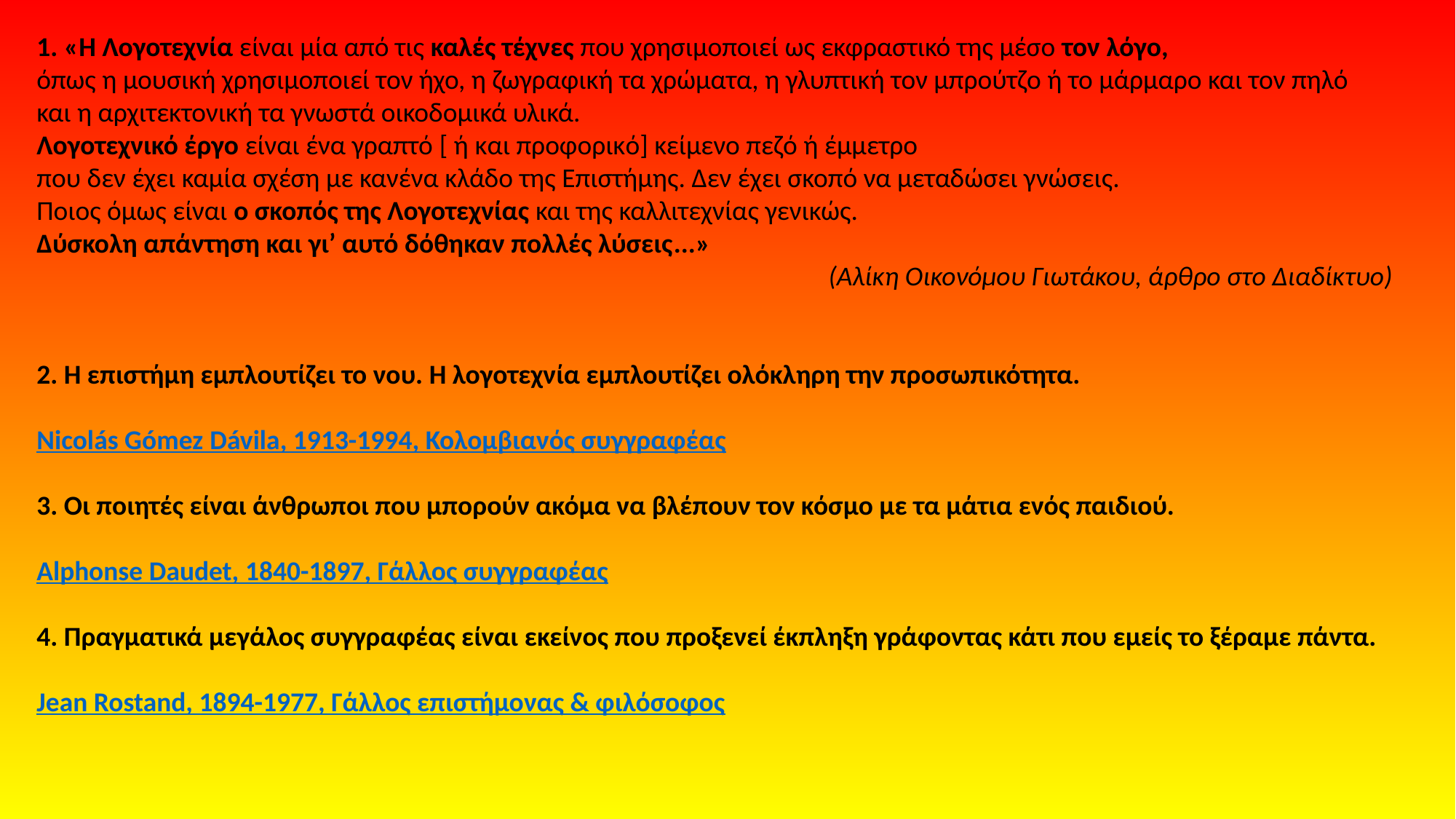

1. «Η Λογοτεχνία είναι μία από τις καλές τέχνες που χρησιμοποιεί ως εκφραστικό της μέσο τον λόγο,
όπως η μουσική χρησιμοποιεί τον ήχο, η ζωγραφική τα χρώματα, η γλυπτική τον μπρούτζο ή το μάρμαρο και τον πηλό
και η αρχιτεκτονική τα γνωστά οικοδομικά υλικά.
Λογοτεχνικό έργο είναι ένα γραπτό [ ή και προφορικό] κείμενο πεζό ή έμμετρο
που δεν έχει καμία σχέση με κανένα κλάδο της Επιστήμης. Δεν έχει σκοπό να μεταδώσει γνώσεις.
Ποιος όμως είναι ο σκοπός της Λογοτεχνίας και της καλλιτεχνίας γενικώς.
Δύσκολη απάντηση και γι’ αυτό δόθηκαν πολλές λύσεις...»
                                                                                                                                (Αλίκη Οικονόμου Γιωτάκου, άρθρο στο Διαδίκτυο)

2. Η επιστήμη εμπλουτίζει το νου. Η λογοτεχνία εμπλουτίζει ολόκληρη την προσωπικότητα.

Nicolás Gómez Dávila, 1913-1994, Κολομβιανός συγγραφέας

3. Οι ποιητές είναι άνθρωποι που μπορούν ακόμα να βλέπουν τον κόσμο με τα μάτια ενός παιδιού.

Alphonse Daudet, 1840-1897, Γάλλος συγγραφέας

4. Πραγματικά μεγάλος συγγραφέας είναι εκείνος που προξενεί έκπληξη γράφοντας κάτι που εμείς το ξέραμε πάντα.

Jean Rostand, 1894-1977, Γάλλος επιστήμονας & φιλόσοφος